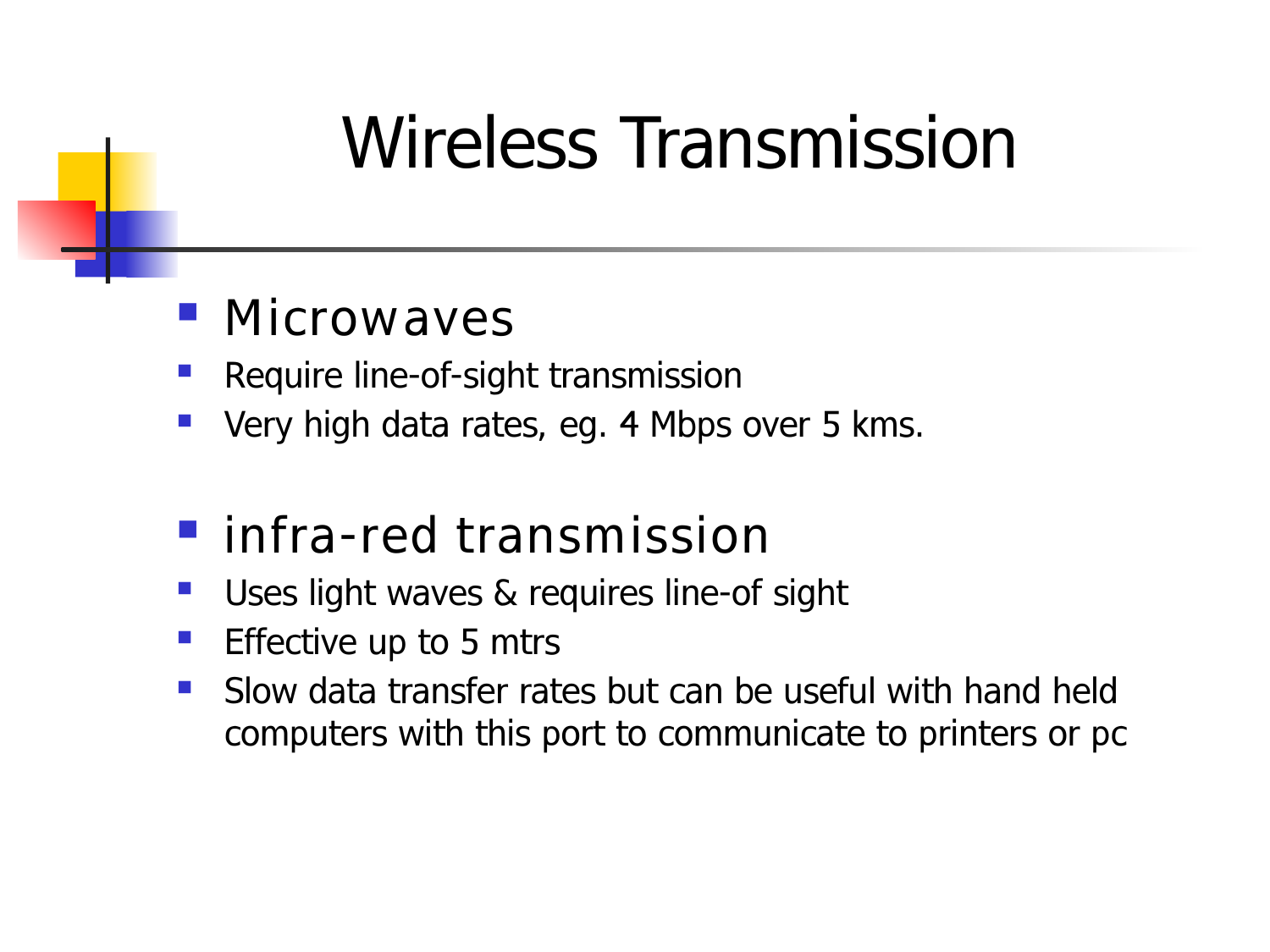

# Wireless Transmission
Microwaves
Require line-of-sight transmission
Very high data rates, eg. 4 Mbps over 5 kms.

infra-red transmission
Uses light waves & requires line-of sight
Effective up to 5 mtrs
Slow data transfer rates but can be useful with hand held computers with this port to communicate to printers or pc